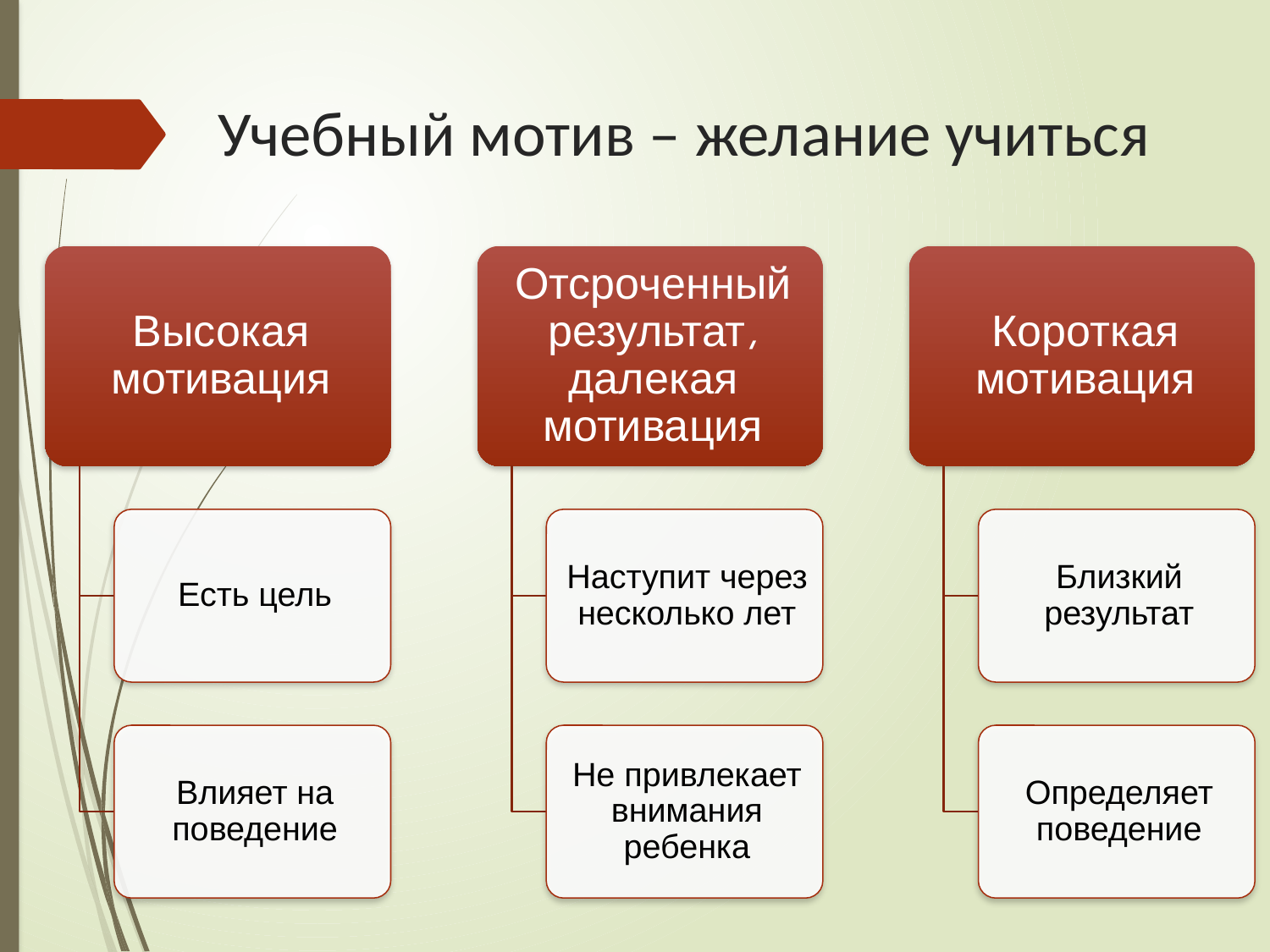

# Учебный мотив – желание учиться
Высокая мотивация
Есть цель
Влияет на поведение
Отсроченный результат, далекая мотивация
Наступит через несколько лет
Не привлекает внимания ребенка
Короткая мотивация
Близкий результат
Определяет поведение